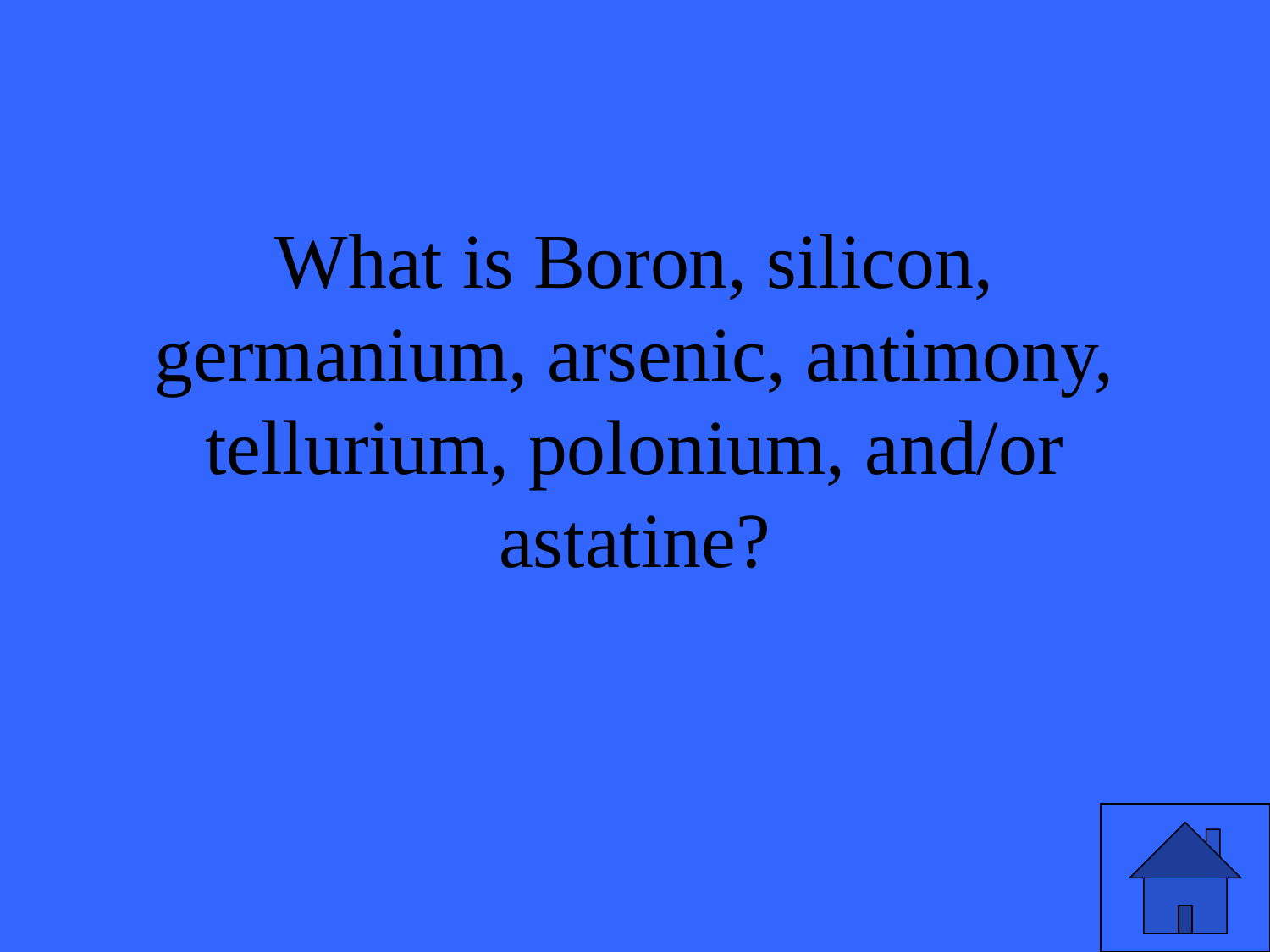

# What is Boron, silicon, germanium, arsenic, antimony, tellurium, polonium, and/or astatine?